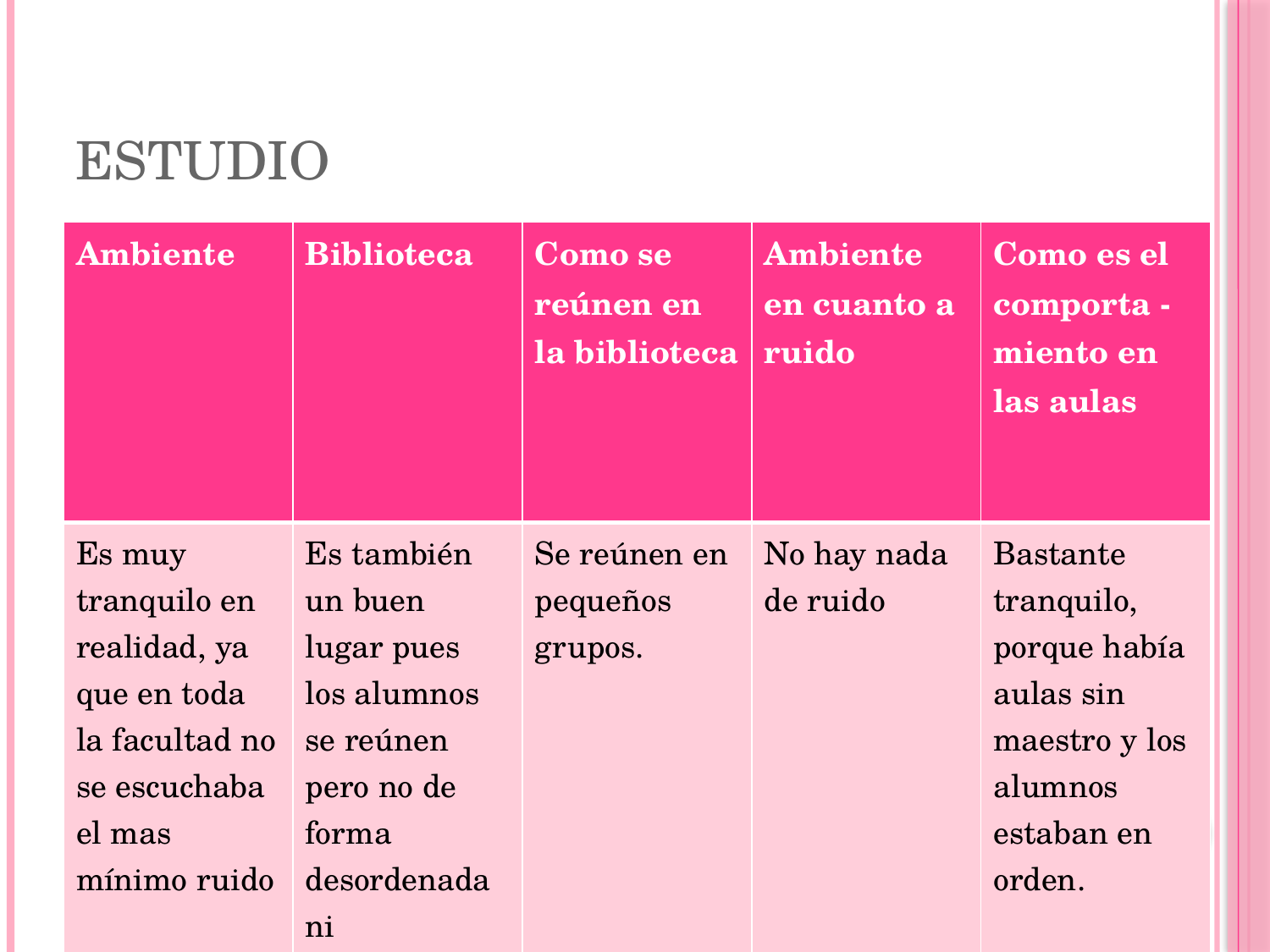

# Estudio
| Ambiente | Biblioteca | Como se reúnen en la biblioteca | Ambiente en cuanto a ruido | Como es el comporta - miento en las aulas |
| --- | --- | --- | --- | --- |
| Es muy tranquilo en realidad, ya que en toda la facultad no se escuchaba el mas mínimo ruido | Es también un buen lugar pues los alumnos se reúnen pero no de forma desordenada ni escandalosa | Se reúnen en pequeños grupos. | No hay nada de ruido | Bastante tranquilo, porque había aulas sin maestro y los alumnos estaban en orden. |